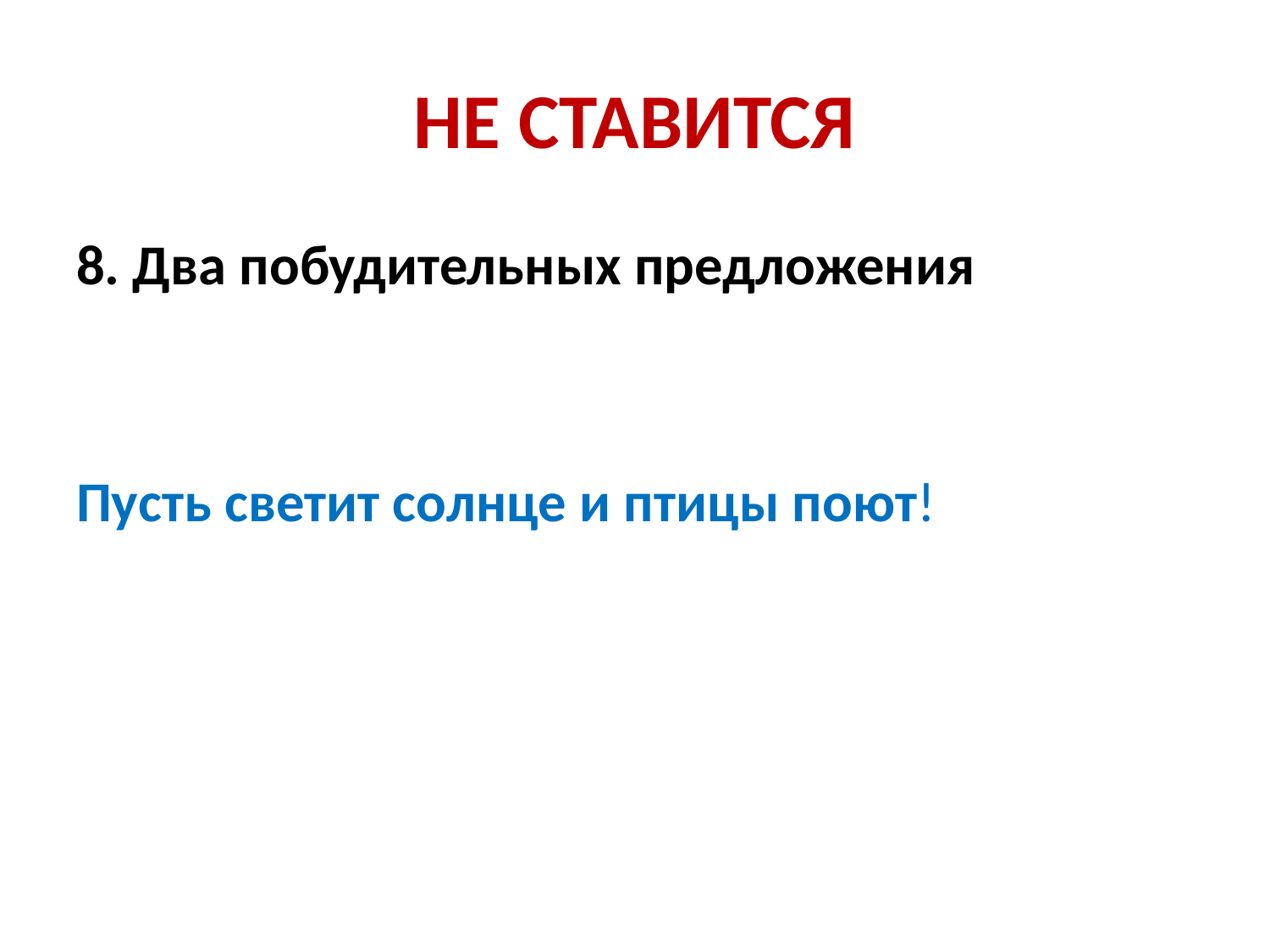

# НЕ СТАВИТСЯ
8. Два побудительных предложения

Пусть светит солнце и птицы поют!